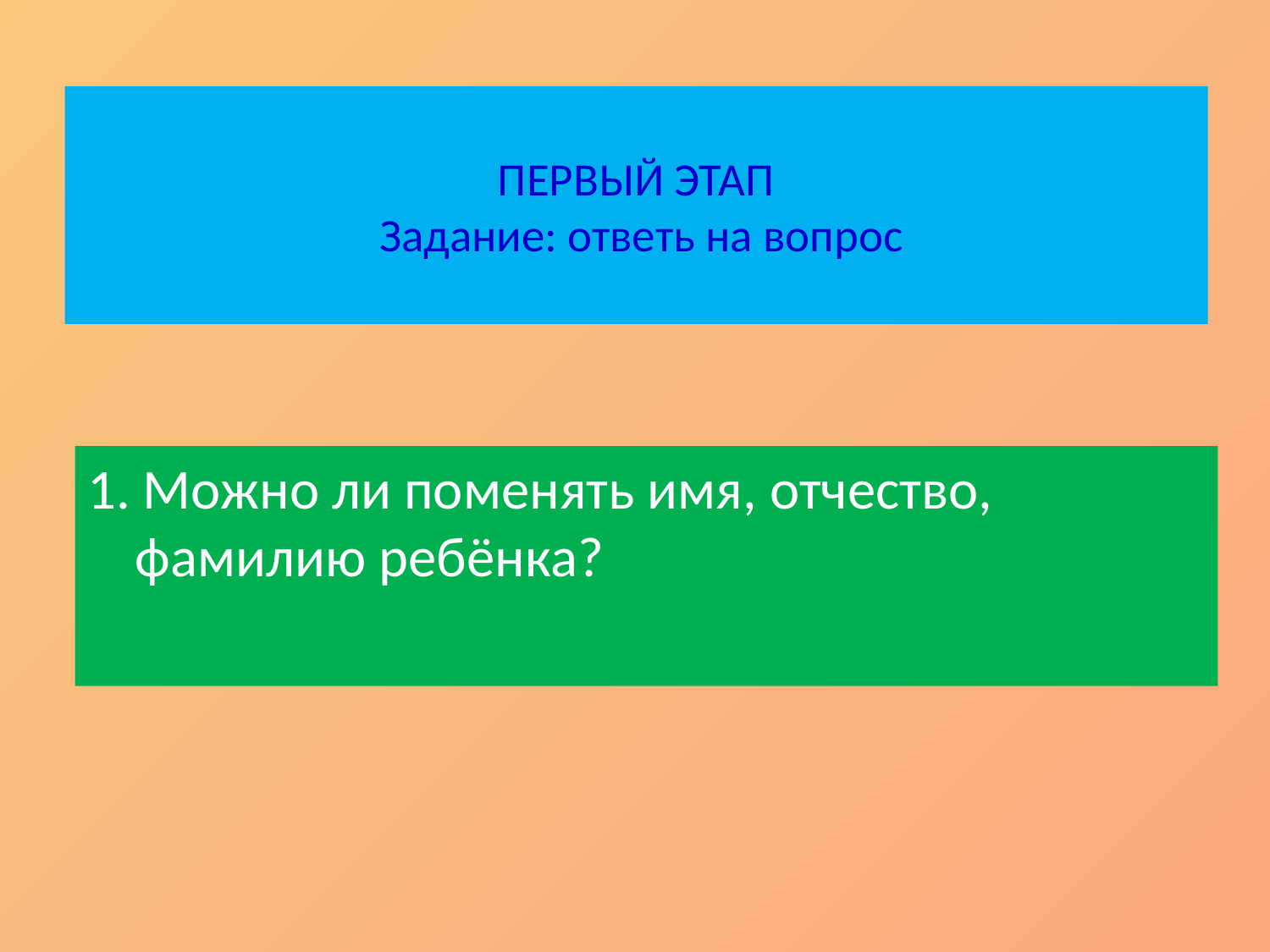

# ПЕРВЫЙ ЭТАП Задание: ответь на вопрос
1. Можно ли поменять имя, отчество, фамилию ребёнка?